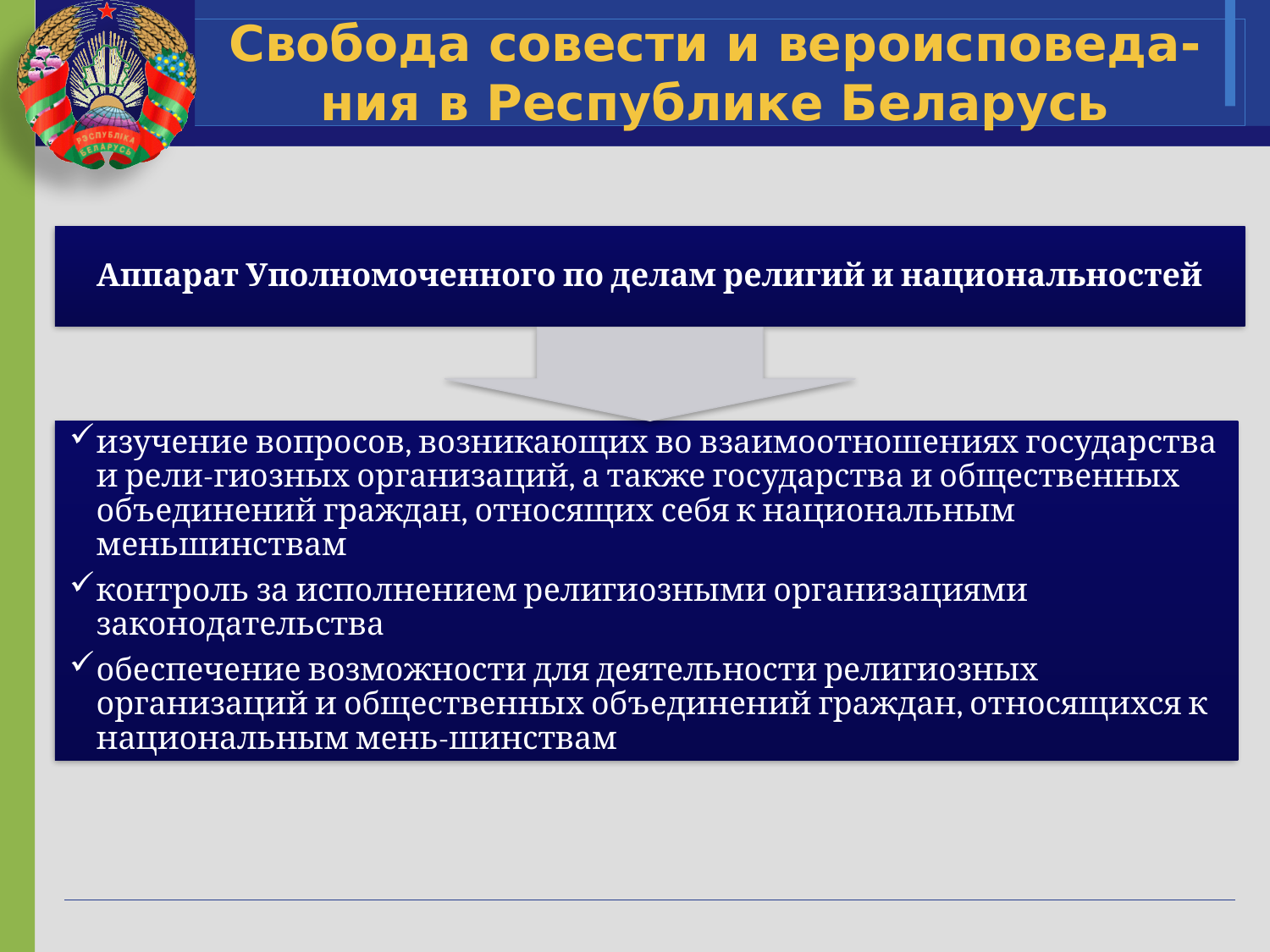

# Свобода совести и вероисповеда-ния в Республике Беларусь

Аппарат Уполномоченного по делам религий и национальностей

изучение вопросов, возникающих во взаимоотношениях государства и рели-гиозных организаций, а также государства и общественных объединений граждан, относящих себя к национальным меньшинствам
контроль за исполнением религиозными организациями законодательства
обеспечение возможности для деятельности религиозных организаций и общественных объединений граждан, относящихся к национальным мень-шинствам